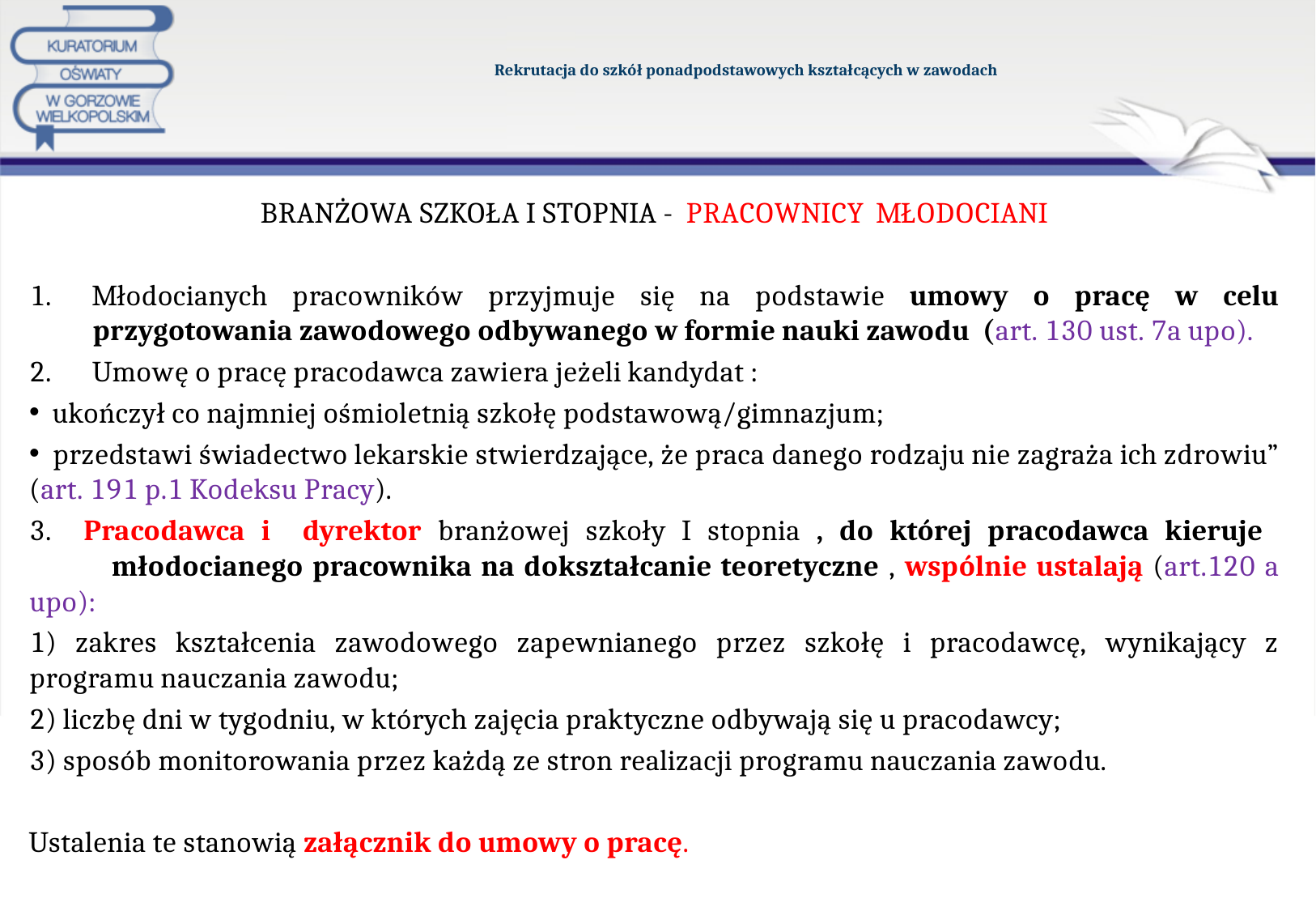

# Rekrutacja do szkół ponadpodstawowych kształcących w zawodach
BRANŻOWA SZKOŁA I STOPNIA -  PRACOWNICY  MŁODOCIANI

Młodocianych pracowników przyjmuje się na podstawie umowy o pracę w celu przygotowania zawodowego odbywanego w formie nauki zawodu  (art. 130 ust. 7a upo).
Umowę o pracę pracodawca zawiera jeżeli kandydat :
  ukończył co najmniej ośmioletnią szkołę podstawową/gimnazjum;
  przedstawi świadectwo lekarskie stwierdzające, że praca danego rodzaju nie zagraża ich zdrowiu” (art. 191 p.1 Kodeksu Pracy).
3.  Pracodawca i  dyrektor branżowej szkoły I stopnia , do której pracodawca kieruje
         młodocianego pracownika na dokształcanie teoretyczne , wspólnie ustalają (art.120 a upo):
1) zakres kształcenia zawodowego zapewnianego przez szkołę i pracodawcę, wynikający z programu nauczania zawodu;
2) liczbę dni w tygodniu, w których zajęcia praktyczne odbywają się u pracodawcy;
3) sposób monitorowania przez każdą ze stron realizacji programu nauczania zawodu.

Ustalenia te stanowią załącznik do umowy o pracę.